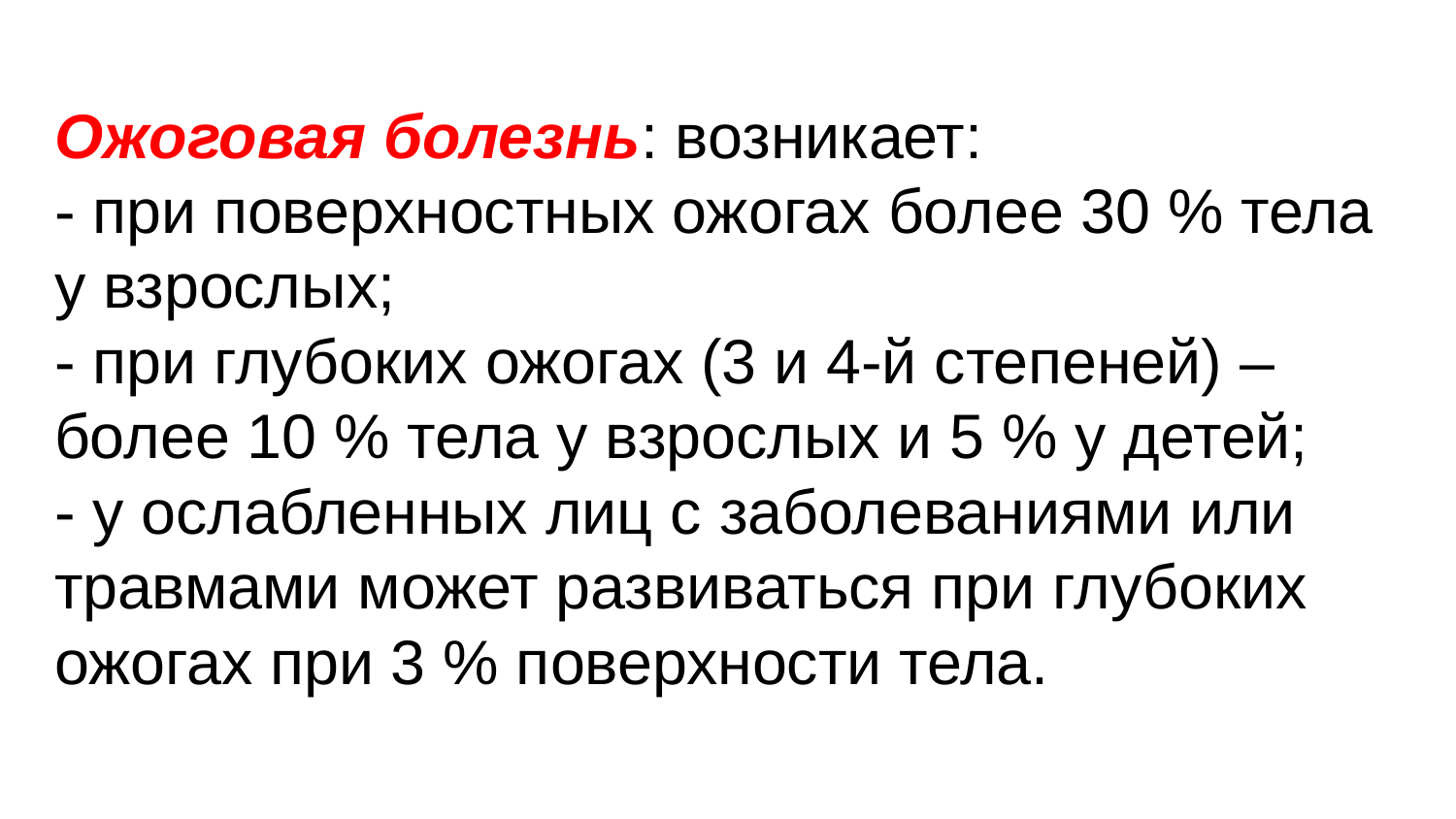

Ожоговая болезнь: возникает:
- при поверхностных ожогах более 30 % тела у взрослых;
- при глубоких ожогах (3 и 4-й степеней) – более 10 % тела у взрослых и 5 % у детей;
- у ослабленных лиц с заболеваниями или травмами может развиваться при глубоких ожогах при 3 % поверхности тела.